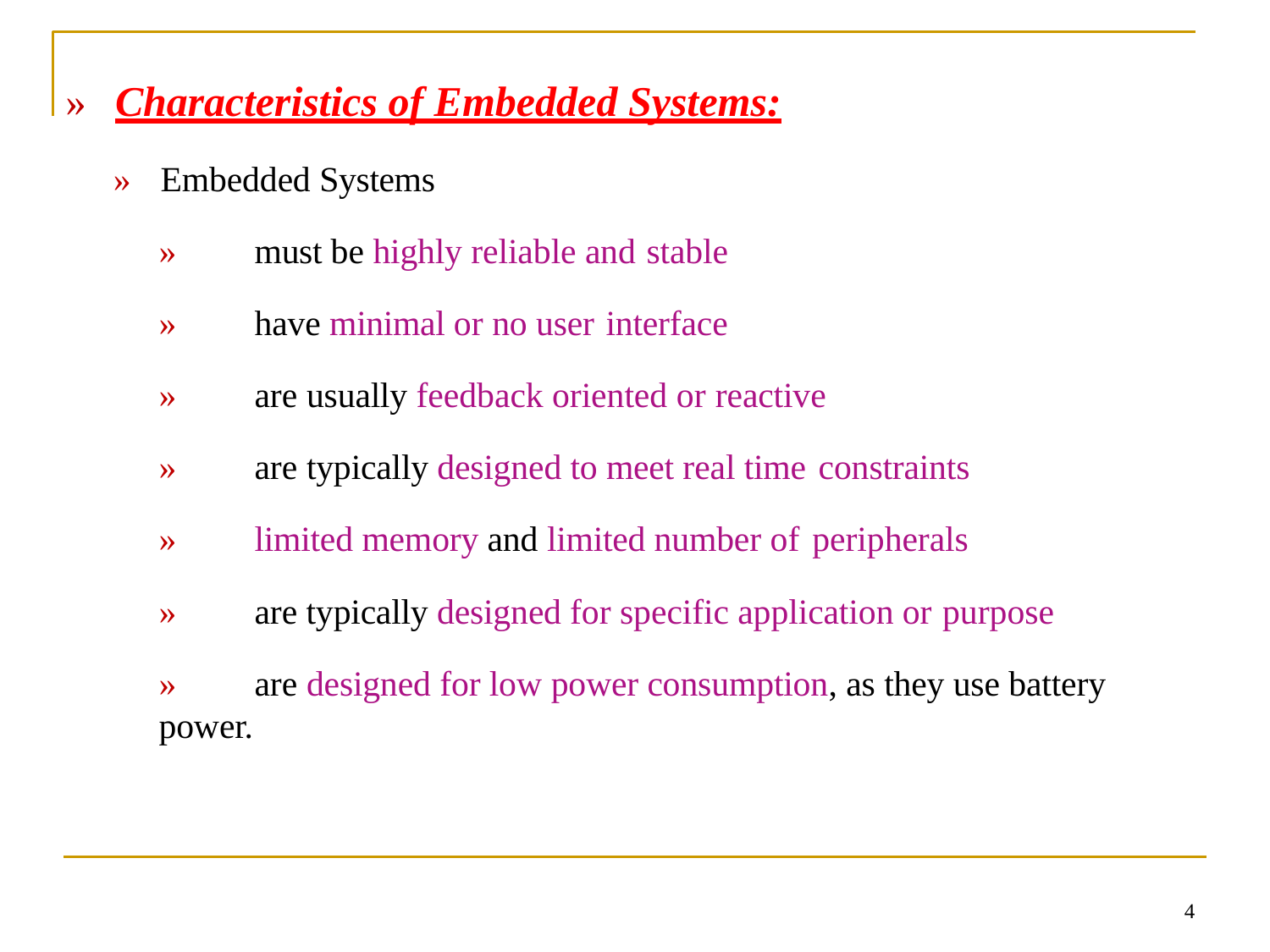

# »	Characteristics of Embedded Systems:
»	Embedded Systems
»	must be highly reliable and stable
»	have minimal or no user interface
»	are usually feedback oriented or reactive
»	are typically designed to meet real time constraints
»	limited memory and limited number of peripherals
»	are typically designed for specific application or purpose
»	are designed for low power consumption, as they use battery power.

4
MP, CSE, VCET